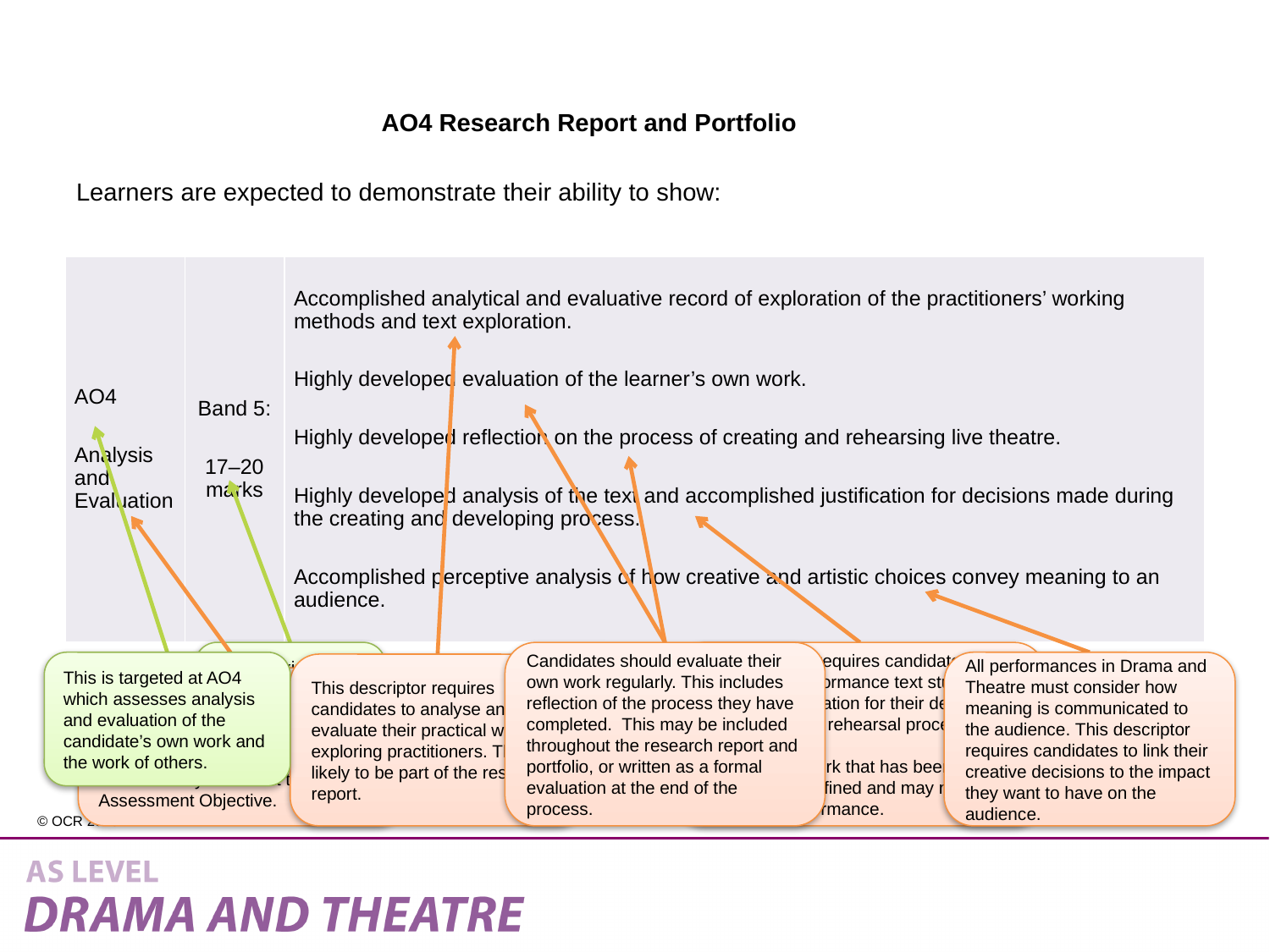

AO4 Research Report and Portfolio

Learners are expected to demonstrate their ability to show:

| AO4 Analysis and Evaluation | Band 5: 17–20 marks | Accomplished analytical and evaluative record of exploration of the practitioners’ working methods and text exploration. Highly developed evaluation of the learner’s own work. Highly developed reflection on the process of creating and rehearsing live theatre. Highly developed analysis of the text and accomplished justification for decisions made during the creating and developing process. Accomplished perceptive analysis of how creative and artistic choices convey meaning to an audience. |
| --- | --- | --- |
This marking grid is out of 20 and is worth 17% of the component (10% of the qualification).

Candidates should evaluate their own work regularly. This includes reflection of the process they have completed.  This may be included throughout the research report and portfolio, or written as a formal evaluation at the end of the process.

This descriptor requires candidates to analyse the performance text studied, and provide a justification for their decisions made during the rehearsal process.

This includes work that has been amended and refined and may not appear in the final performance.
This is targeted at AO4 which assesses analysis and evaluation of the candidate’s own work and the work of others.
All performances in Drama and Theatre must consider how meaning is communicated to the audience. This descriptor requires candidates to link their creative decisions to the impact they want to have on the audience.
This descriptor requires candidates to analyse and evaluate their practical work exploring practitioners. This is likely to be part of the research report.
Analysis and evaluation is marked holistically across both the research report and the portfolio. This allows candidates to be credited regardless of where they have met this Assessment Objective.